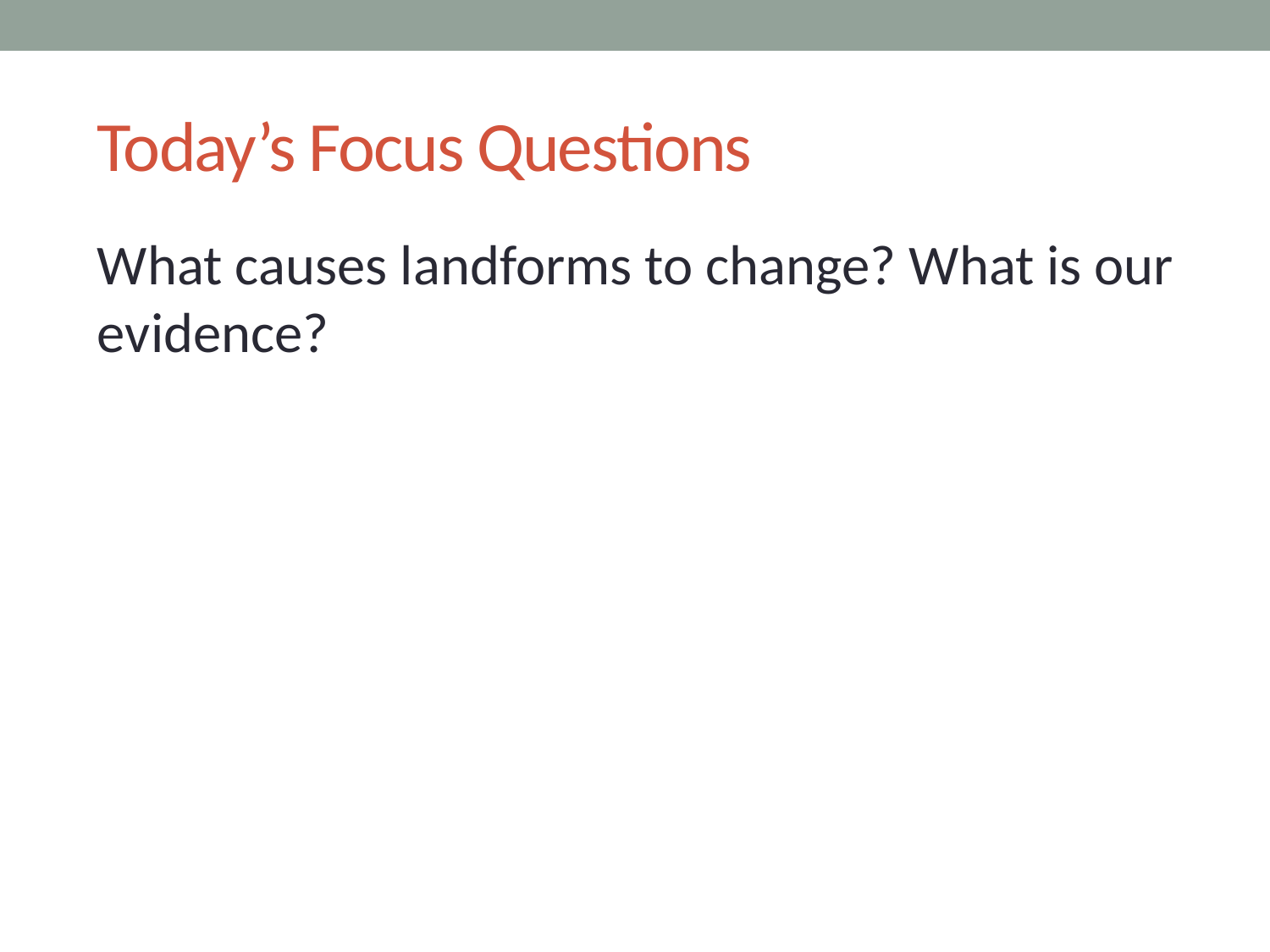

# Today’s Focus Questions
What causes landforms to change? What is our evidence?